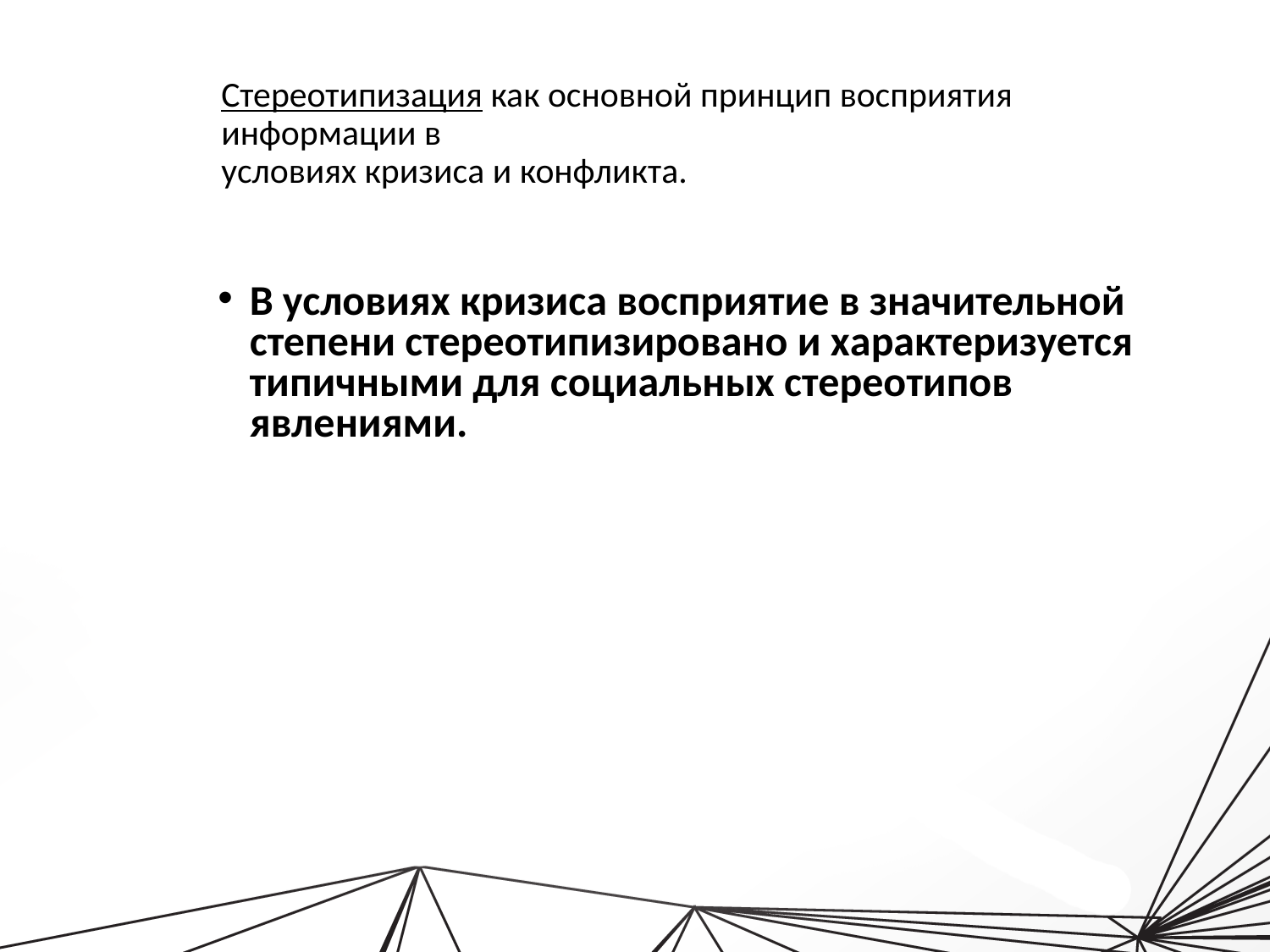

Стереотипизация как основной принцип восприятия информации в
условиях кризиса и конфликта.
В условиях кризиса восприятие в значительной  степени стереотипизировано и характеризуется типичными для социальных стереотипов явлениями.